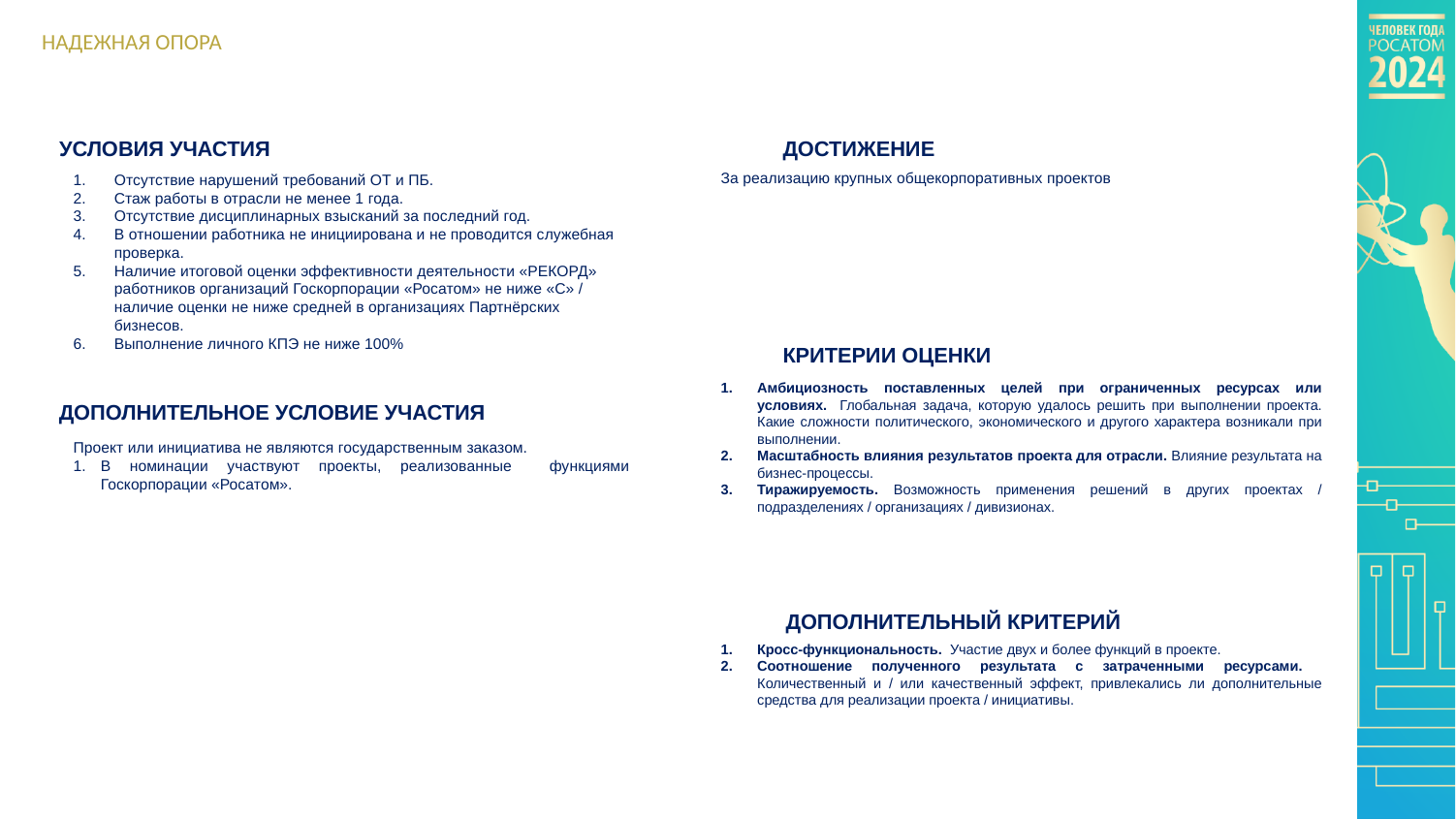

НАДЕЖНАЯ ОПОРА
ДОСТИЖЕНИЕ
УСЛОВИЯ УЧАСТИЯ
За реализацию крупных общекорпоративных проектов
Отсутствие нарушений требований ОТ и ПБ.
Стаж работы в отрасли не менее 1 года.
Отсутствие дисциплинарных взысканий за последний год.
В отношении работника не инициирована и не проводится служебная проверка.
Наличие итоговой оценки эффективности деятельности «РЕКОРД» работников организаций Госкорпорации «Росатом» не ниже «С» / наличие оценки не ниже средней в организациях Партнёрских бизнесов.
Выполнение личного КПЭ не ниже 100%
КРИТЕРИИ ОЦЕНКИ
Амбициозность поставленных целей при ограниченных ресурсах или условиях.  Глобальная задача, которую удалось решить при выполнении проекта. Какие сложности политического, экономического и другого характера возникали при выполнении.
Масштабность влияния результатов проекта для отрасли. Влияние результата на бизнес-процессы.
Тиражируемость. Возможность применения решений в других проектах / подразделениях / организациях / дивизионах.
ДОПОЛНИТЕЛЬНОЕ УСЛОВИЕ УЧАСТИЯ
Проект или инициатива не являются государственным заказом.
В номинации участвуют проекты, реализованные  функциями Госкорпорации «Росатом».
ДОПОЛНИТЕЛЬНЫЙ КРИТЕРИЙ
Кросс-функциональность.  Участие двух и более функций в проекте.
Соотношение полученного результата с затраченными ресурсами.  Количественный и / или качественный эффект, привлекались ли дополнительные средства для реализации проекта / инициативы.